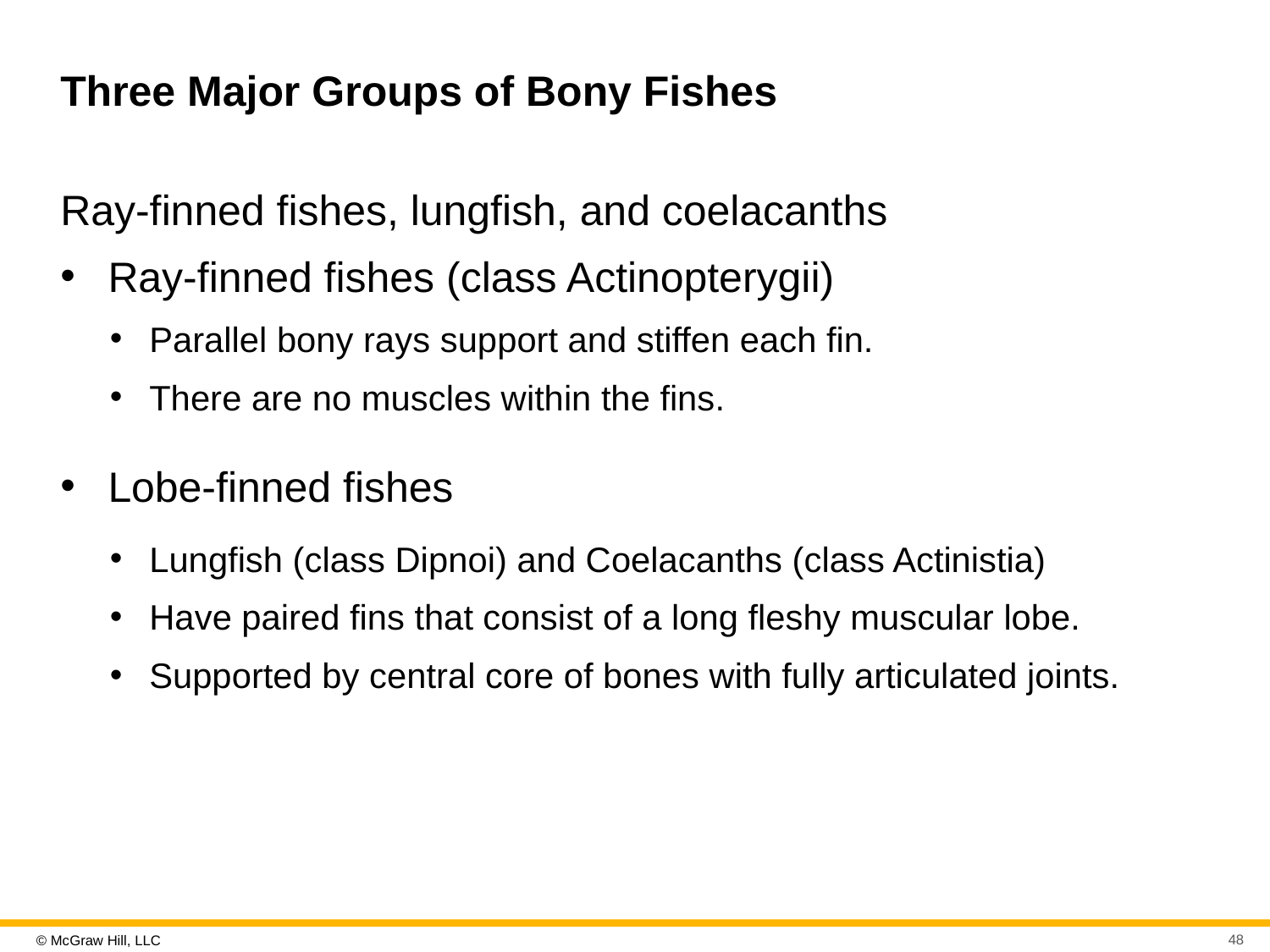

# Three Major Groups of Bony Fishes
Ray-finned fishes, lungfish, and coelacanths
Ray-finned fishes (class Actinopterygii)
Parallel bony rays support and stiffen each fin.
There are no muscles within the fins.
Lobe-finned fishes
Lungfish (class Dipnoi) and Coelacanths (class Actinistia)
Have paired fins that consist of a long fleshy muscular lobe.
Supported by central core of bones with fully articulated joints.
48